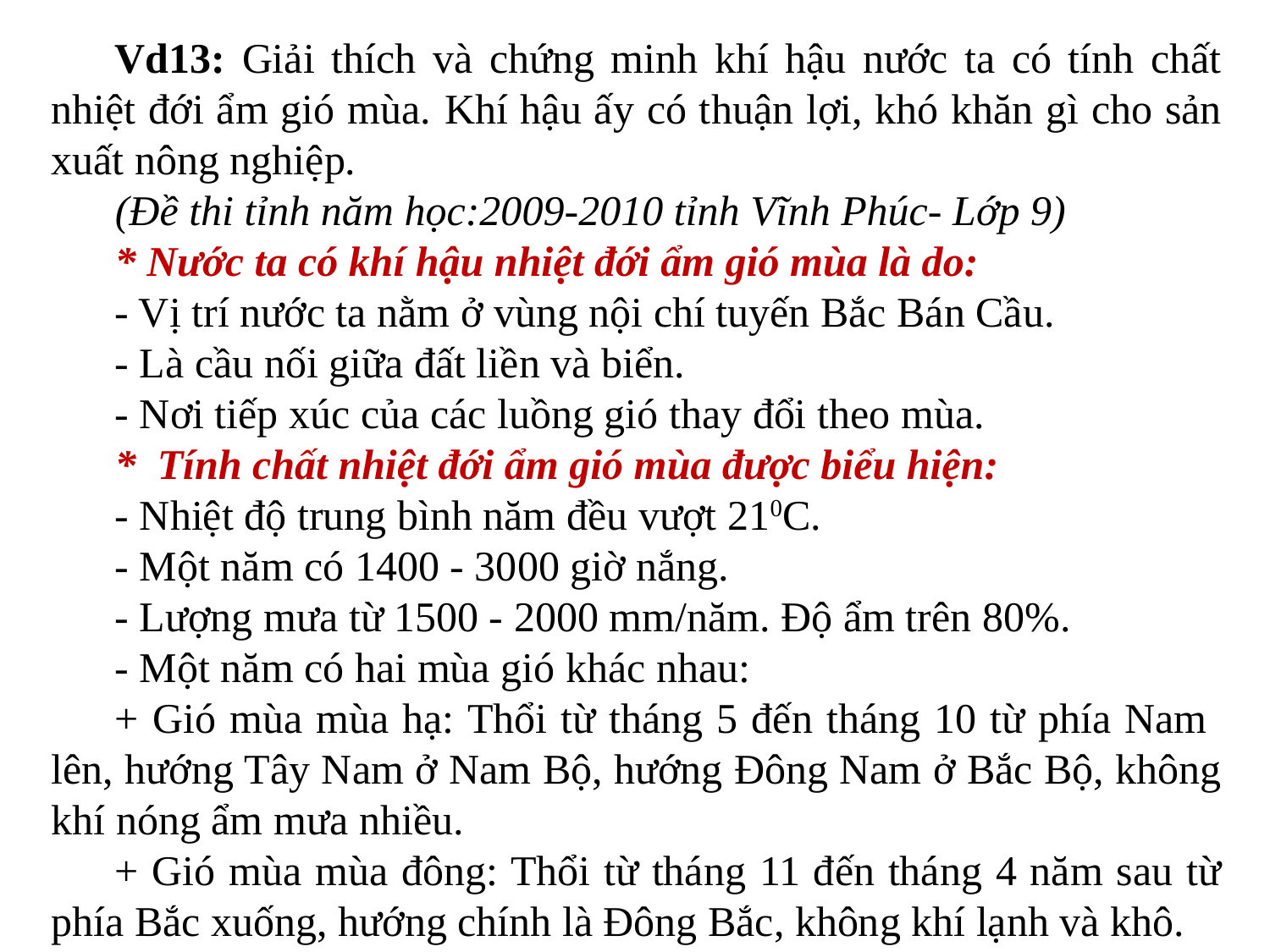

Vd13: Giải thích và chứng minh khí hậu nước ta có tính chất nhiệt đới ẩm gió mùa. Khí hậu ấy có thuận lợi, khó khăn gì cho sản xuất nông nghiệp.
(Đề thi tỉnh năm học:2009-2010 tỉnh Vĩnh Phúc- Lớp 9)
* Nước ta có khí hậu nhiệt đới ẩm gió mùa là do:
- Vị trí nước ta nằm ở vùng nội chí tuyến Bắc Bán Cầu.
- Là cầu nối giữa đất liền và biển.
- Nơi tiếp xúc của các luồng gió thay đổi theo mùa.
*  Tính chất nhiệt đới ẩm gió mùa được biểu hiện:
- Nhiệt độ trung bình năm đều vượt 210C.
- Một năm có 1400 - 3000 giờ nắng.
- Lượng mưa từ 1500 - 2000 mm/năm. Độ ẩm trên 80%.
- Một năm có hai mùa gió khác nhau:
+ Gió mùa mùa hạ: Thổi từ tháng 5 đến tháng 10 từ phía Nam  lên, hướng Tây Nam ở Nam Bộ, hướng Đông Nam ở Bắc Bộ, không khí nóng ẩm mưa nhiều.
+ Gió mùa mùa đông: Thổi từ tháng 11 đến tháng 4 năm sau từ phía Bắc xuống, hướng chính là Đông Bắc, không khí lạnh và khô.